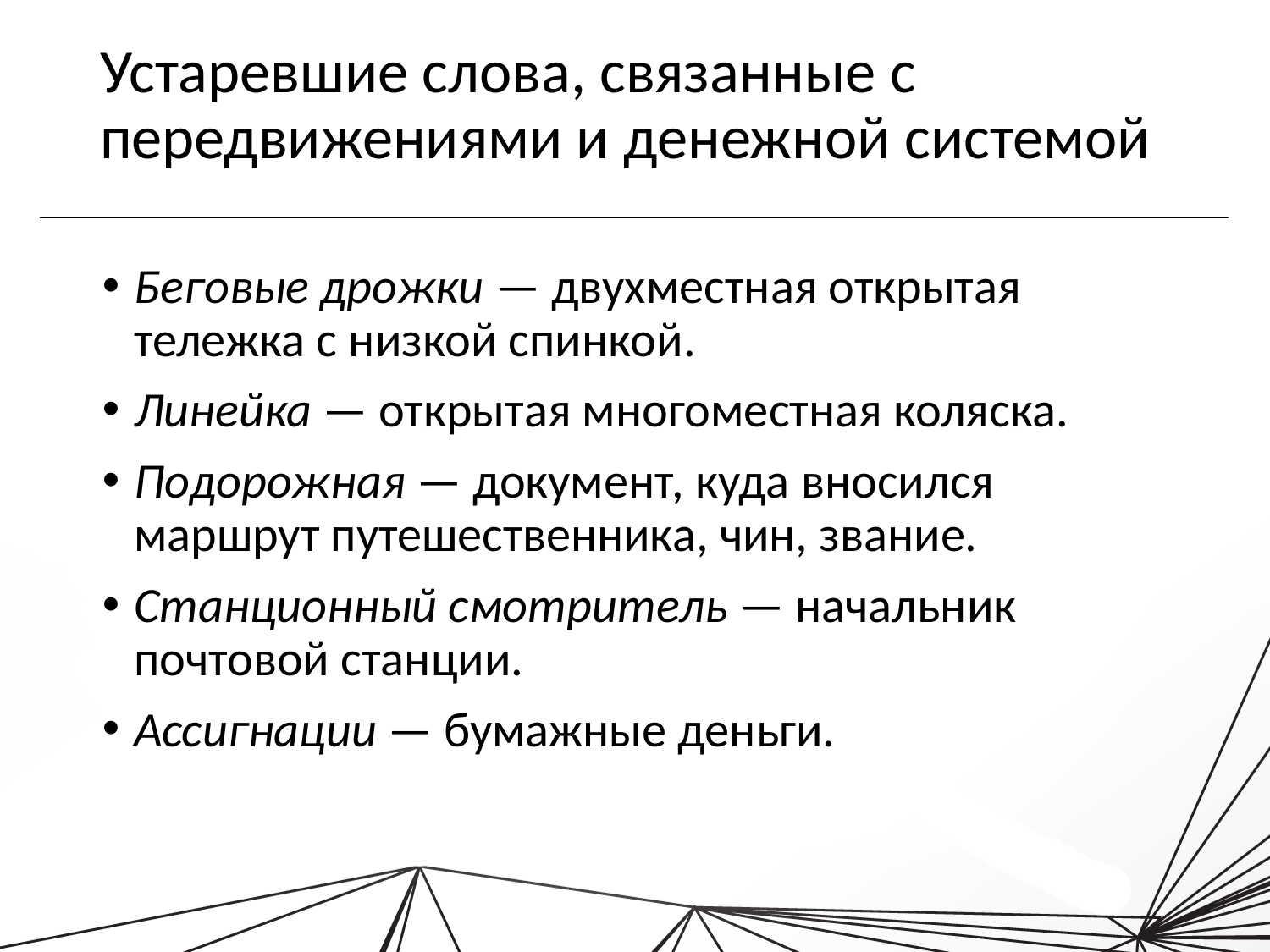

# Устаревшие слова, связанные с передвижениями и денежной системой
Беговые дрожки — двухместная открытая тележка с низкой спинкой.
Линейка — открытая многоместная коляска.
Подорожная — документ, куда вносился маршрут путешественника, чин, звание.
Станционный смотритель — начальник почтовой станции.
Ассигнации — бумажные деньги.